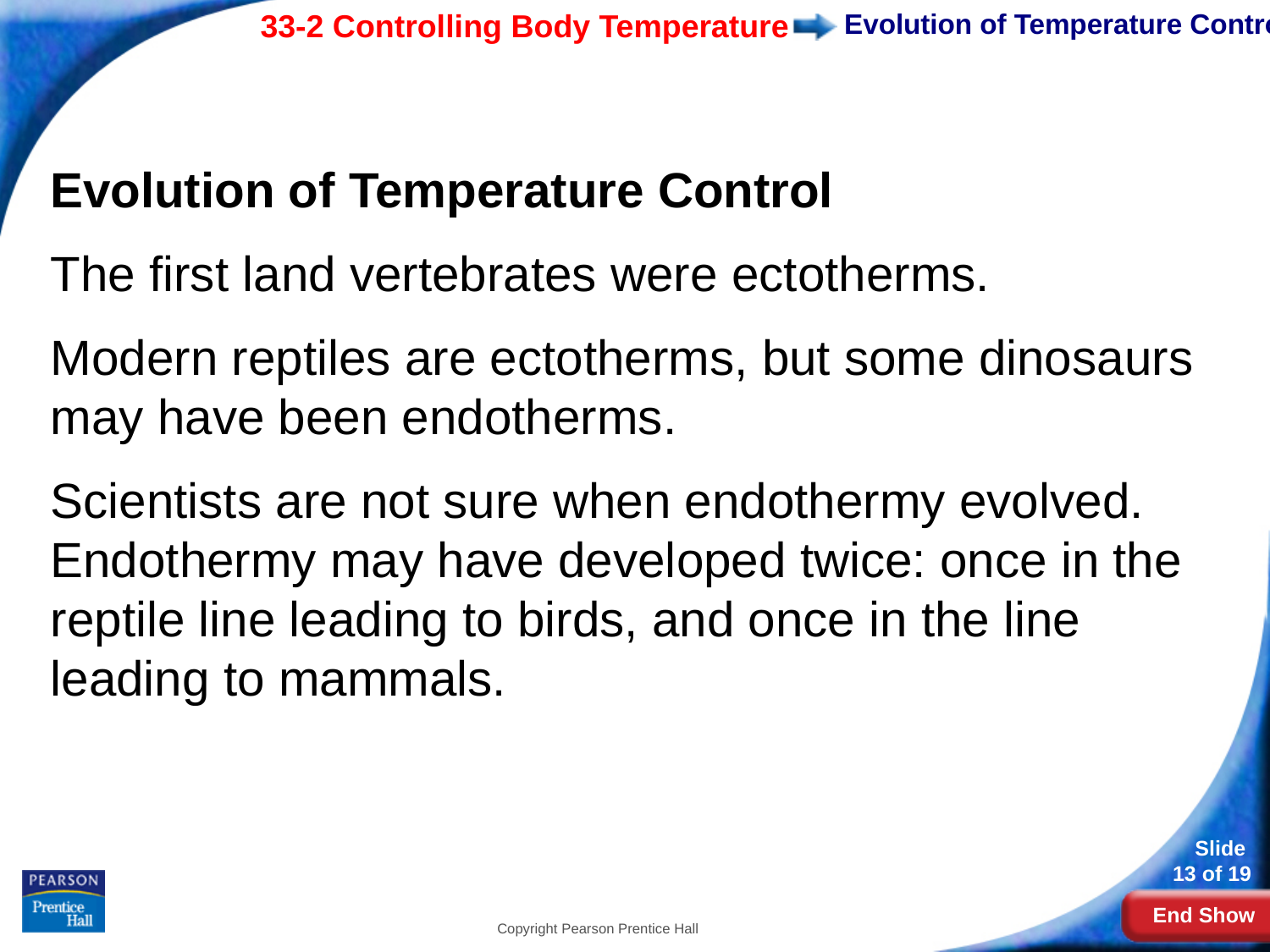

# Evolution of Temperature Control
Evolution of Temperature Control
The first land vertebrates were ectotherms.
Modern reptiles are ectotherms, but some dinosaurs may have been endotherms.
Scientists are not sure when endothermy evolved. Endothermy may have developed twice: once in the reptile line leading to birds, and once in the line leading to mammals.
Copyright Pearson Prentice Hall